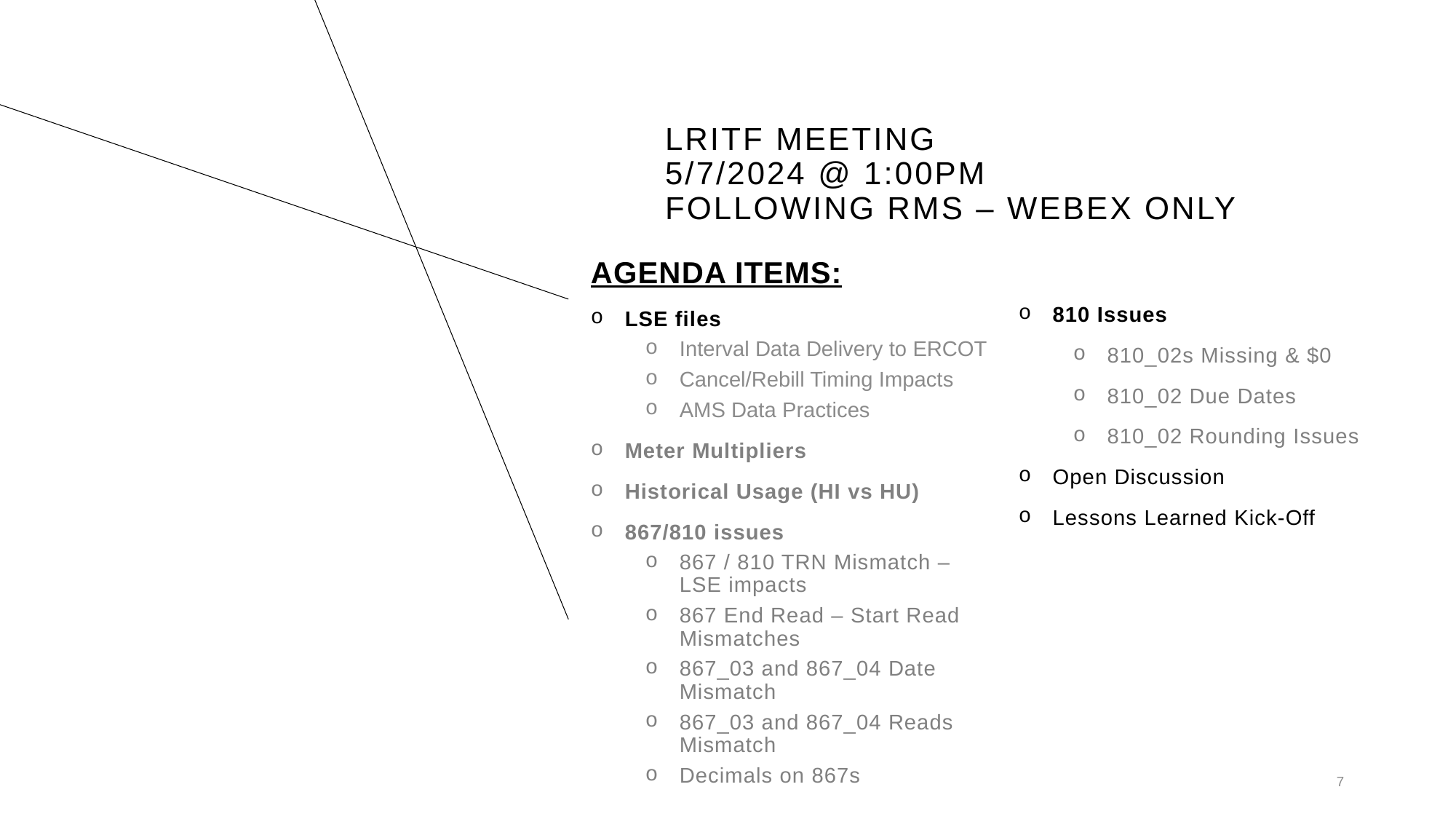

# Lritf meeting 5/7/2024 @ 1:00PM following RMS – Webex only
AGENDA ITEMS:
LSE files
Interval Data Delivery to ERCOT
Cancel/Rebill Timing Impacts
AMS Data Practices
Meter Multipliers
Historical Usage (HI vs HU)
867/810 issues
867 / 810 TRN Mismatch – LSE impacts
867 End Read – Start Read Mismatches
867_03 and 867_04 Date Mismatch
867_03 and 867_04 Reads Mismatch
Decimals on 867s

810 Issues
810_02s Missing & $0
810_02 Due Dates
810_02 Rounding Issues
Open Discussion
Lessons Learned Kick-Off
7